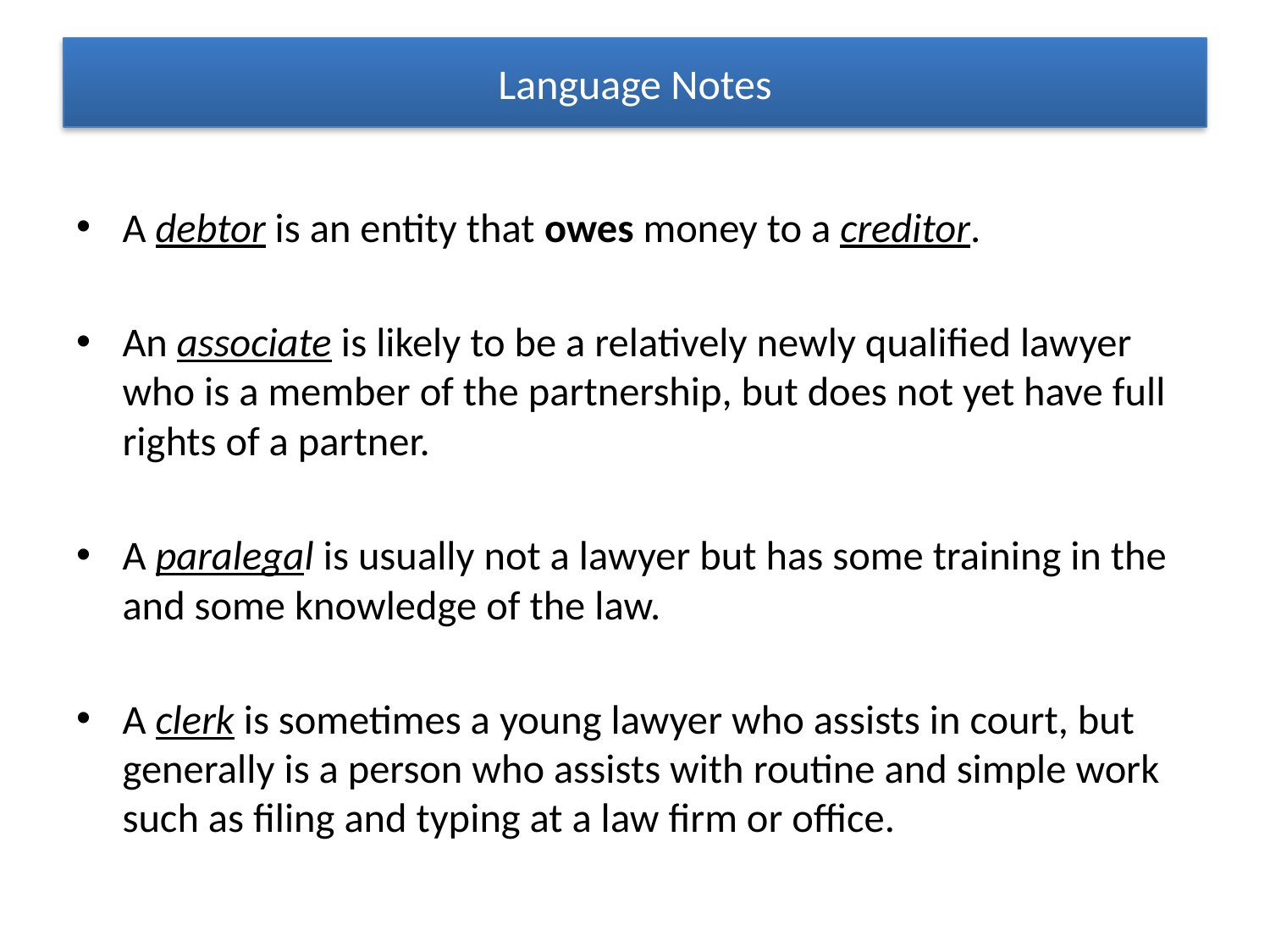

# Language Notes

A debtor is an entity that owes money to a creditor.

An associate is likely to be a relatively newly qualified lawyer who is a member of the partnership, but does not yet have full rights of a partner.

A paralegal is usually not a lawyer but has some training in the and some knowledge of the law.

A clerk is sometimes a young lawyer who assists in court, but generally is a person who assists with routine and simple work such as filing and typing at a law firm or office.